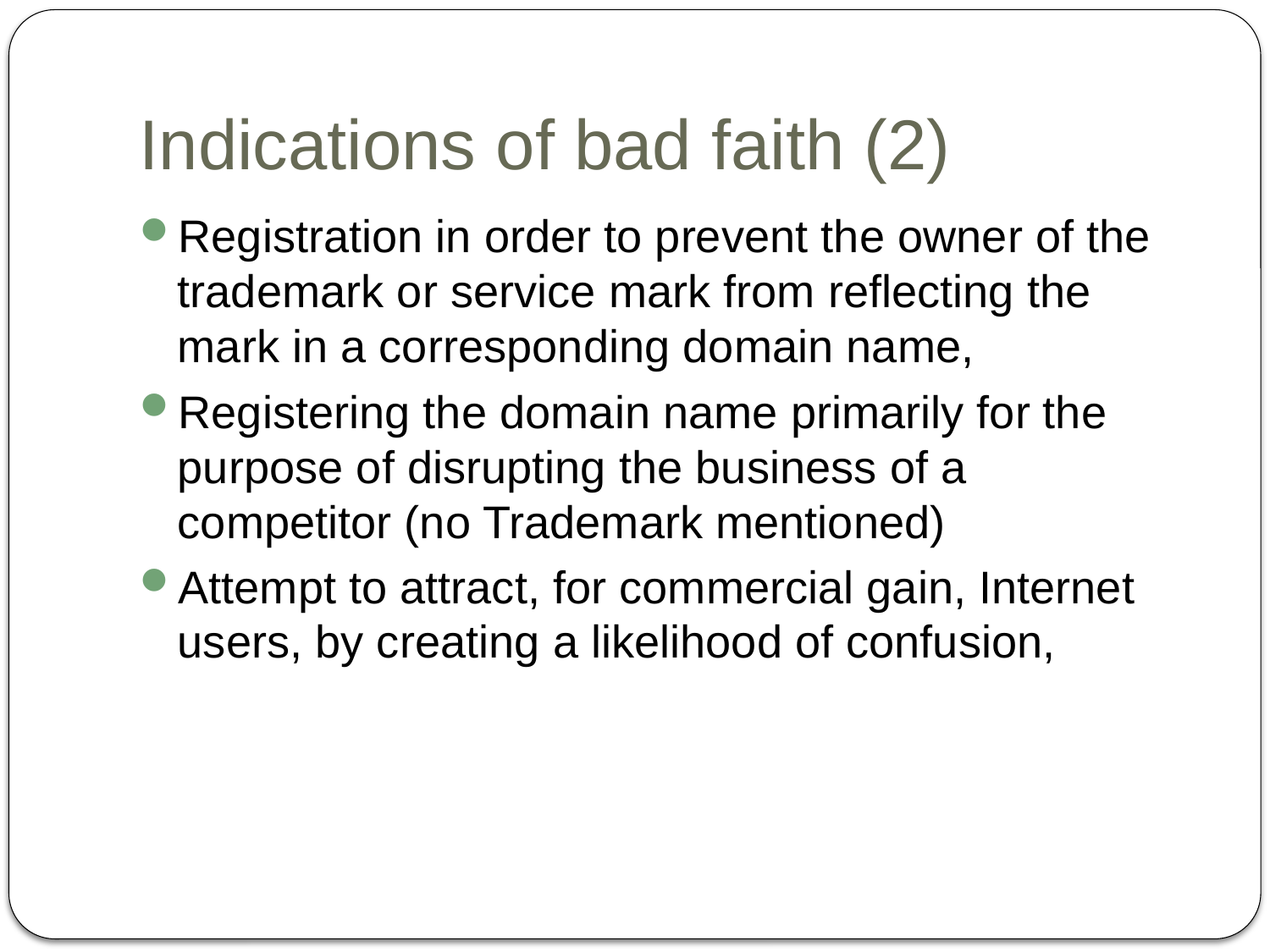

# Indications of bad faith (2)
Registration in order to prevent the owner of the trademark or service mark from reflecting the mark in a corresponding domain name,
Registering the domain name primarily for the purpose of disrupting the business of a competitor (no Trademark mentioned)
Attempt to attract, for commercial gain, Internet users, by creating a likelihood of confusion,